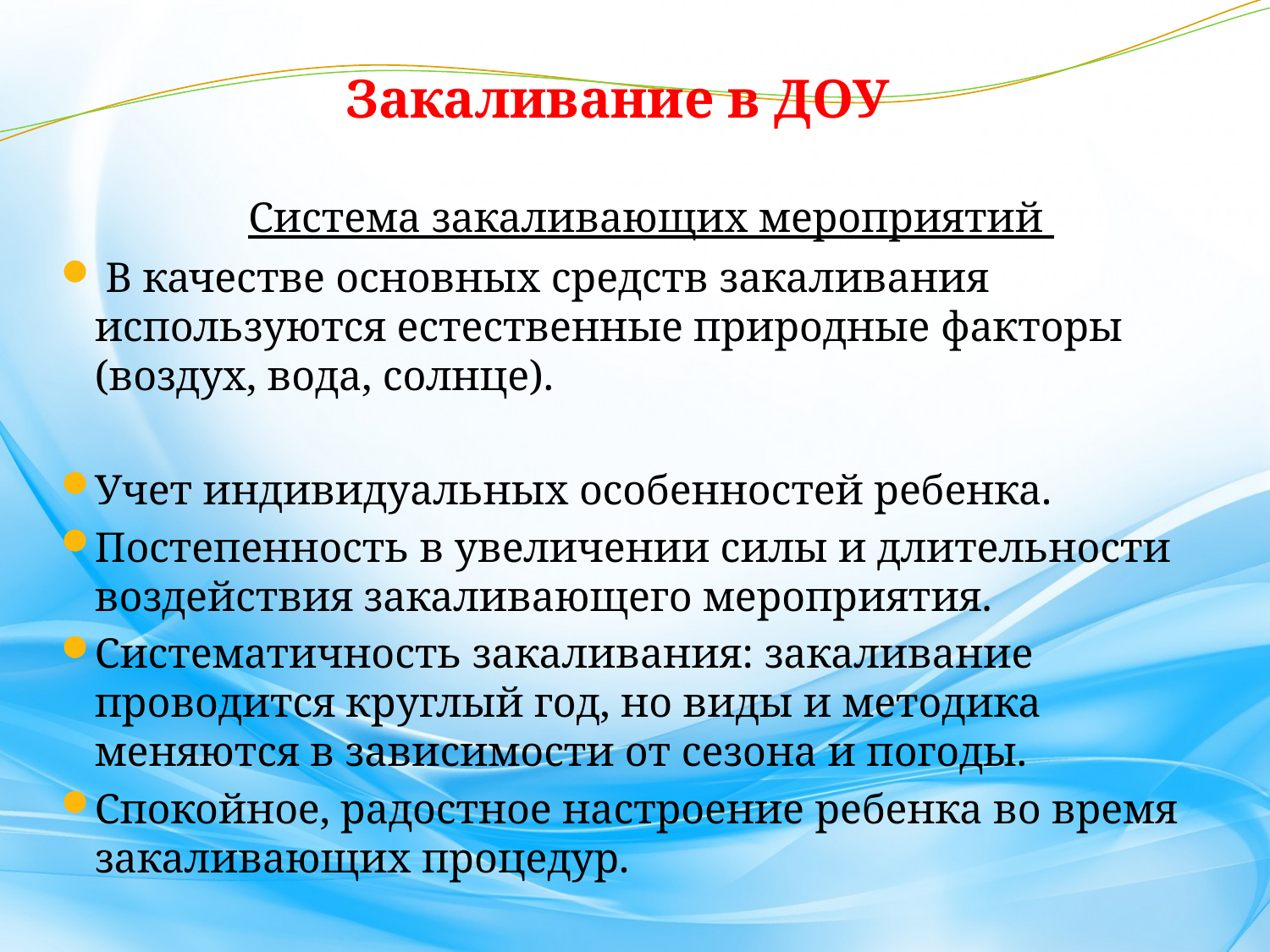

# Закаливание в ДОУ
  Система закаливающих мероприятий
 В качестве основных средств закаливания используются естественные природные факторы (воздух, вода, солнце).

Учет индивидуальных особенностей ребенка.
Постепенность в увеличении силы и длительности воздействия закаливающего мероприятия.
Систематичность закаливания: закаливание проводится круглый год, но виды и методика меняются в зависимости от сезона и погоды.
Спокойное, радостное настроение ребенка во время закаливающих процедур.